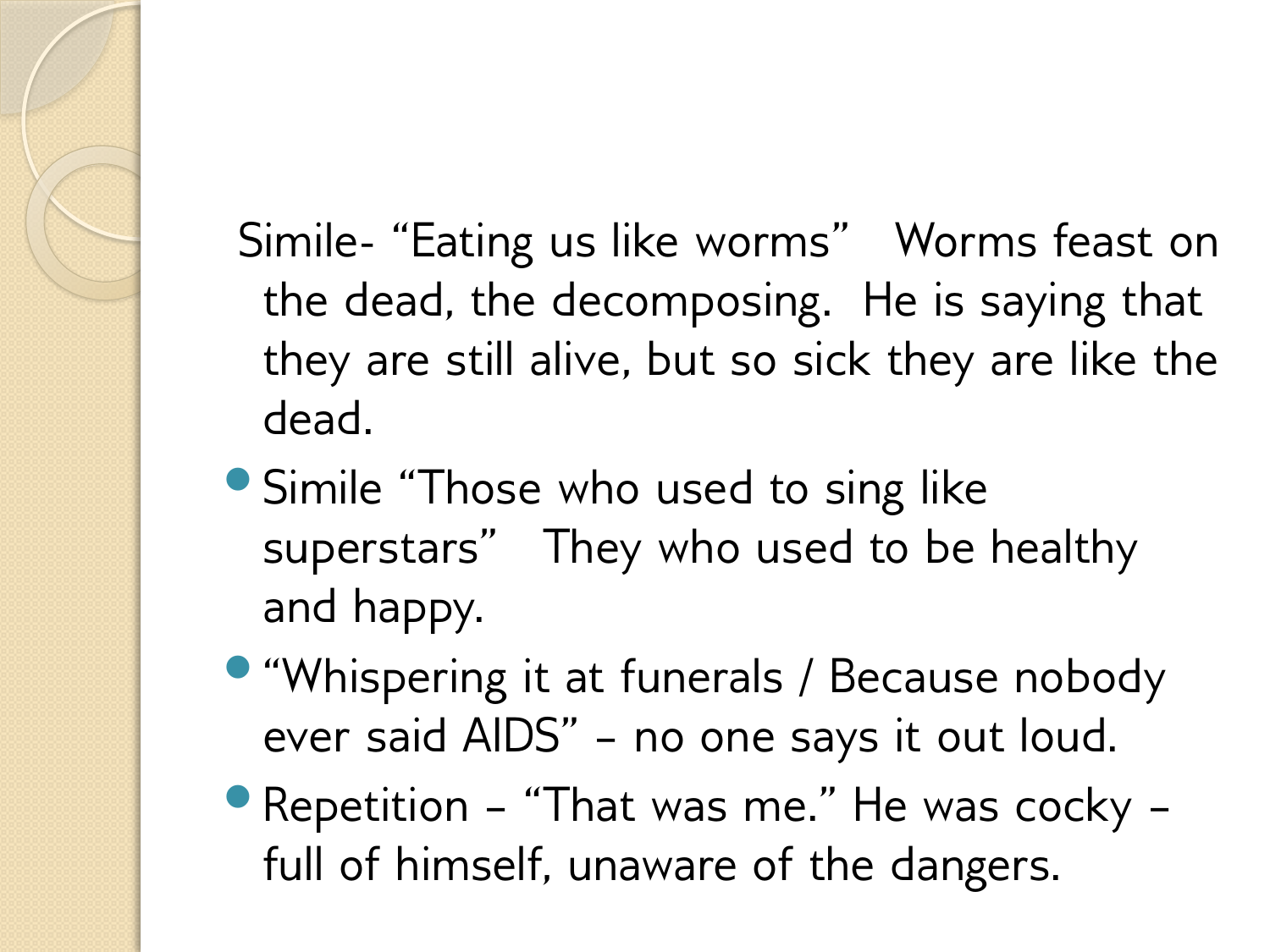

#
 Simile- “Eating us like worms”   Worms feast on the dead, the decomposing.  He is saying that they are still alive, but so sick they are like the dead.
Simile “Those who used to sing like superstars”   They who used to be healthy and happy.
“Whispering it at funerals / Because nobody ever said AIDS” – no one says it out loud.
Repetition – “That was me.” He was cocky – full of himself, unaware of the dangers.